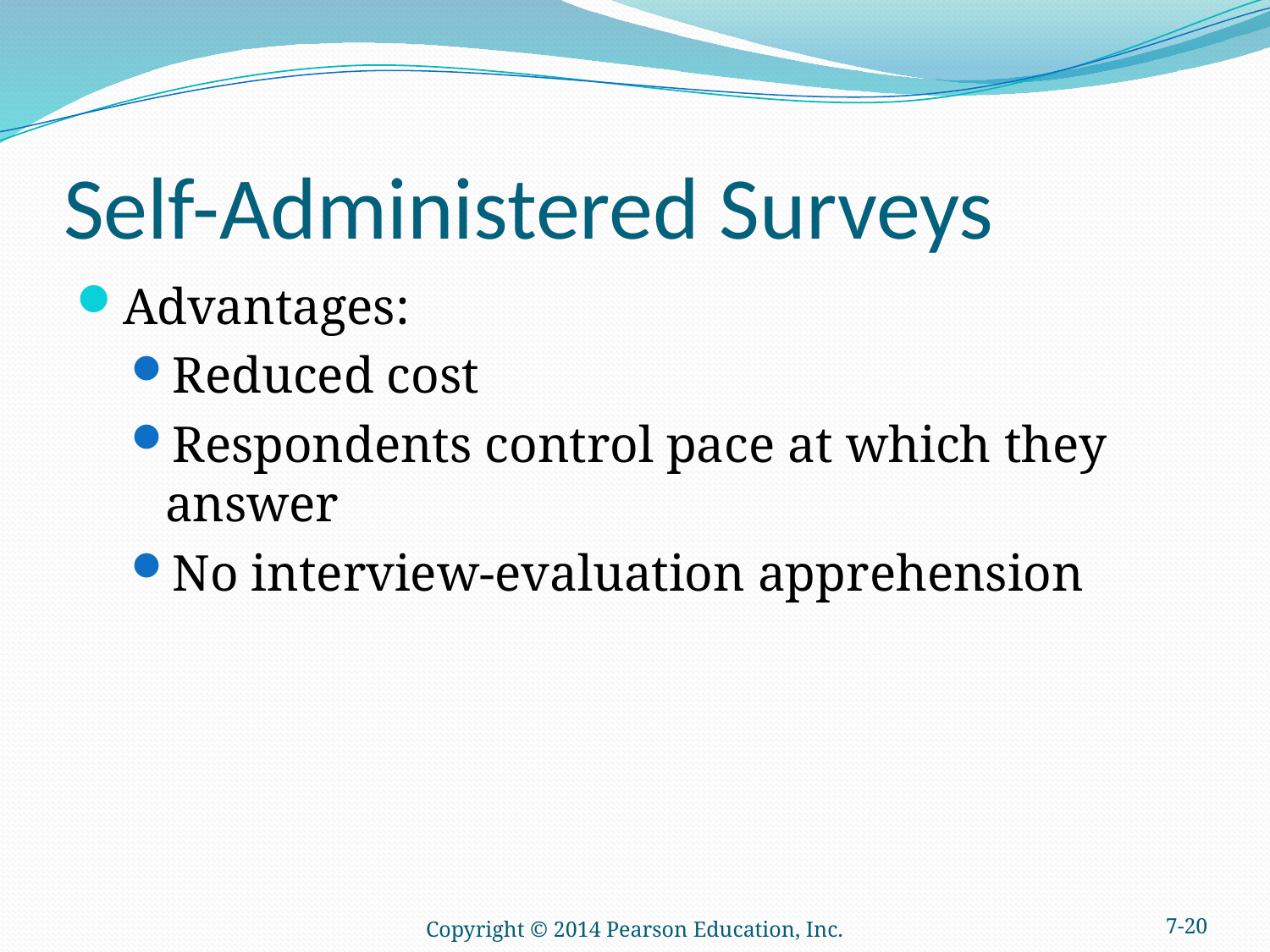

# Self-Administered Surveys
Advantages:
Reduced cost
Respondents control pace at which they answer
No interview-evaluation apprehension